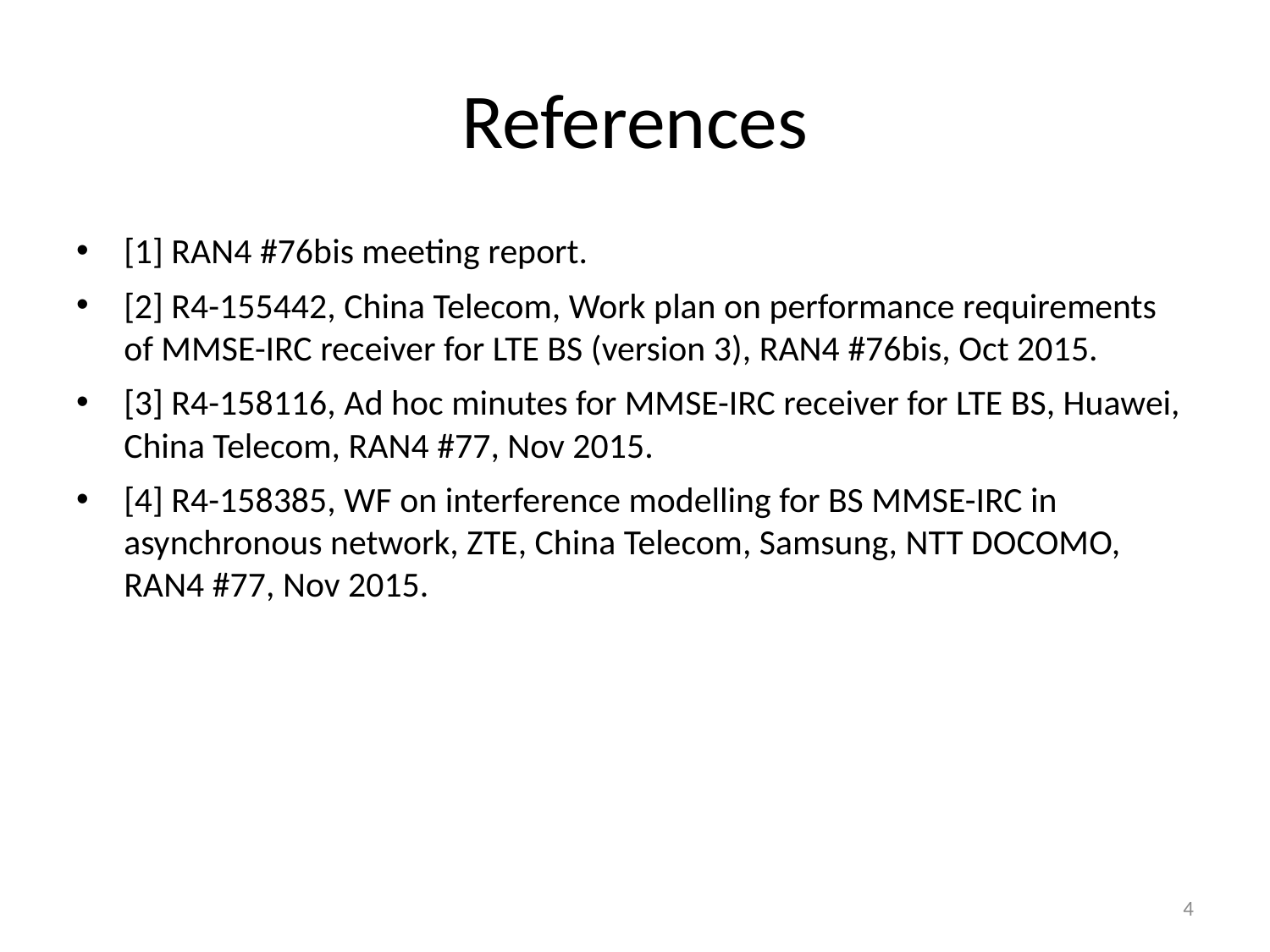

# References
[1] RAN4 #76bis meeting report.
[2] R4-155442, China Telecom, Work plan on performance requirements of MMSE-IRC receiver for LTE BS (version 3), RAN4 #76bis, Oct 2015.
[3] R4-158116, Ad hoc minutes for MMSE-IRC receiver for LTE BS, Huawei, China Telecom, RAN4 #77, Nov 2015.
[4] R4-158385, WF on interference modelling for BS MMSE-IRC in asynchronous network, ZTE, China Telecom, Samsung, NTT DOCOMO, RAN4 #77, Nov 2015.

4